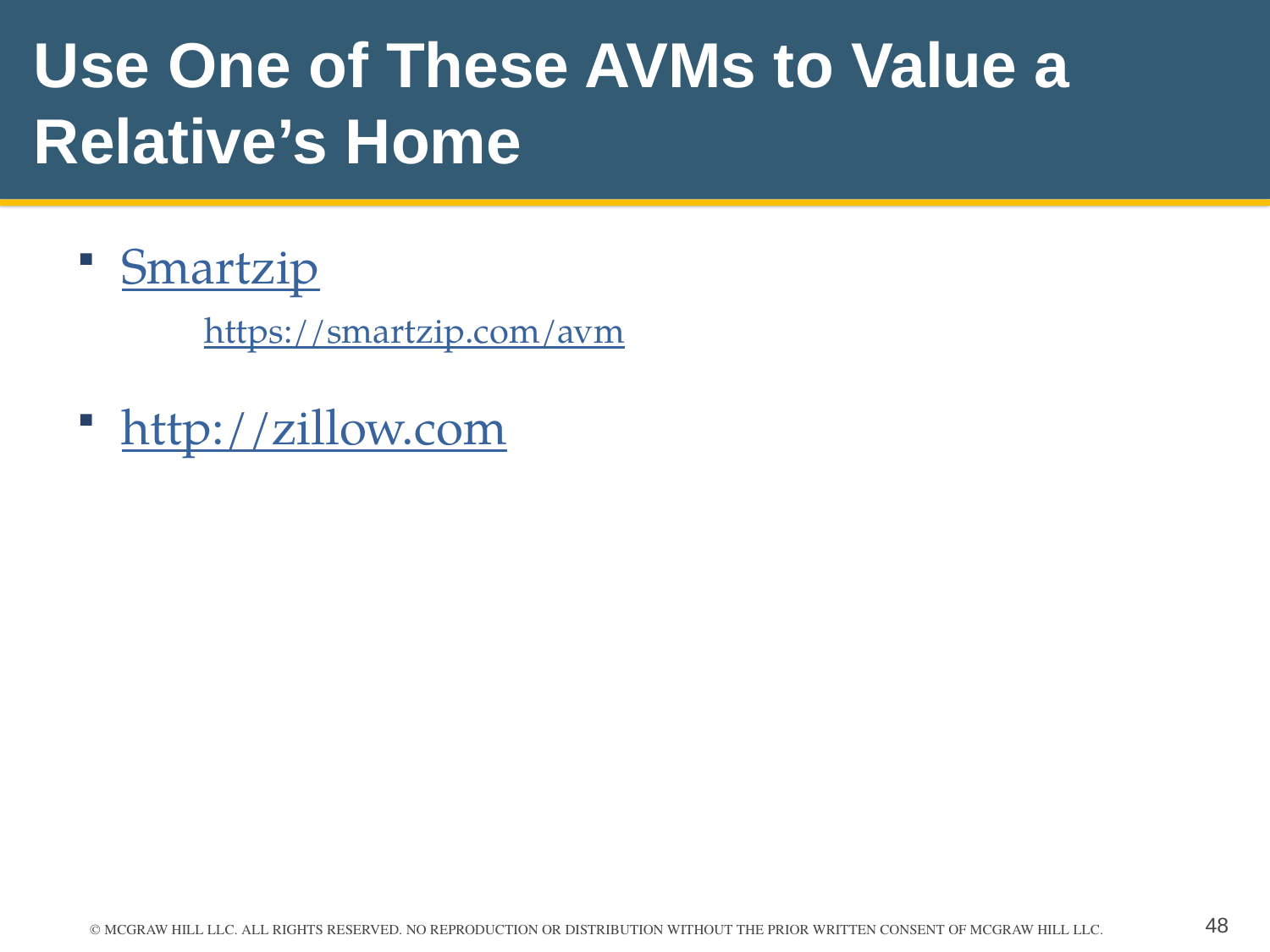

# Use One of These AVMs to Value a Relative’s Home
Smartzip
	https://smartzip.com/avm

http://zillow.com

© MCGRAW HILL LLC. ALL RIGHTS RESERVED. NO REPRODUCTION OR DISTRIBUTION WITHOUT THE PRIOR WRITTEN CONSENT OF MCGRAW HILL LLC.
48